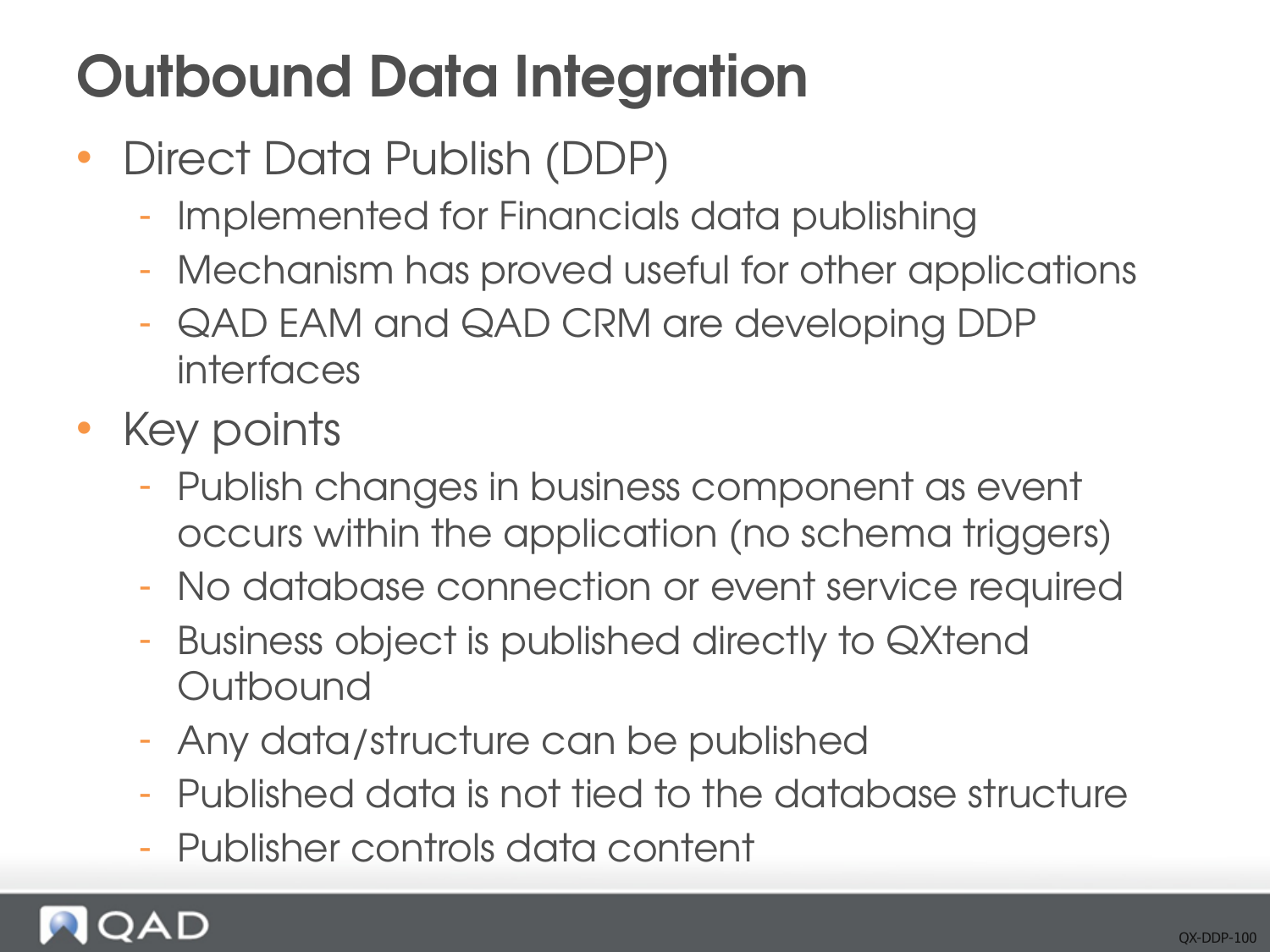

# Outbound Data Integration
Direct Data Publish (DDP)
Implemented for Financials data publishing
Mechanism has proved useful for other applications
QAD EAM and QAD CRM are developing DDP interfaces
Key points
Publish changes in business component as event occurs within the application (no schema triggers)
No database connection or event service required
Business object is published directly to QXtend Outbound
Any data/structure can be published
Published data is not tied to the database structure
Publisher controls data content
QX-DDP-100